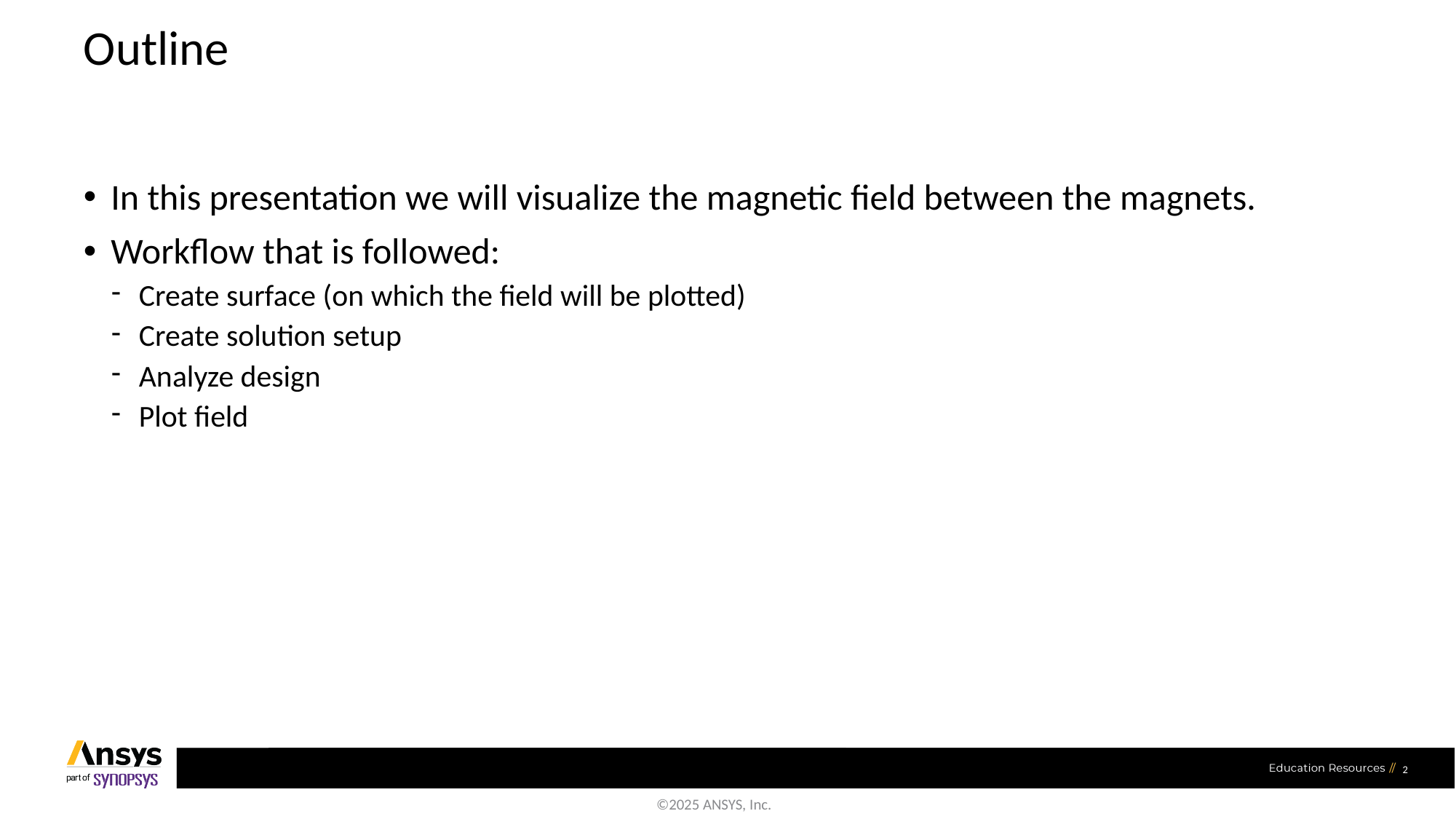

# Outline
In this presentation we will visualize the magnetic field between the magnets.
Workflow that is followed:
Create surface (on which the field will be plotted)
Create solution setup
Analyze design
Plot field
2